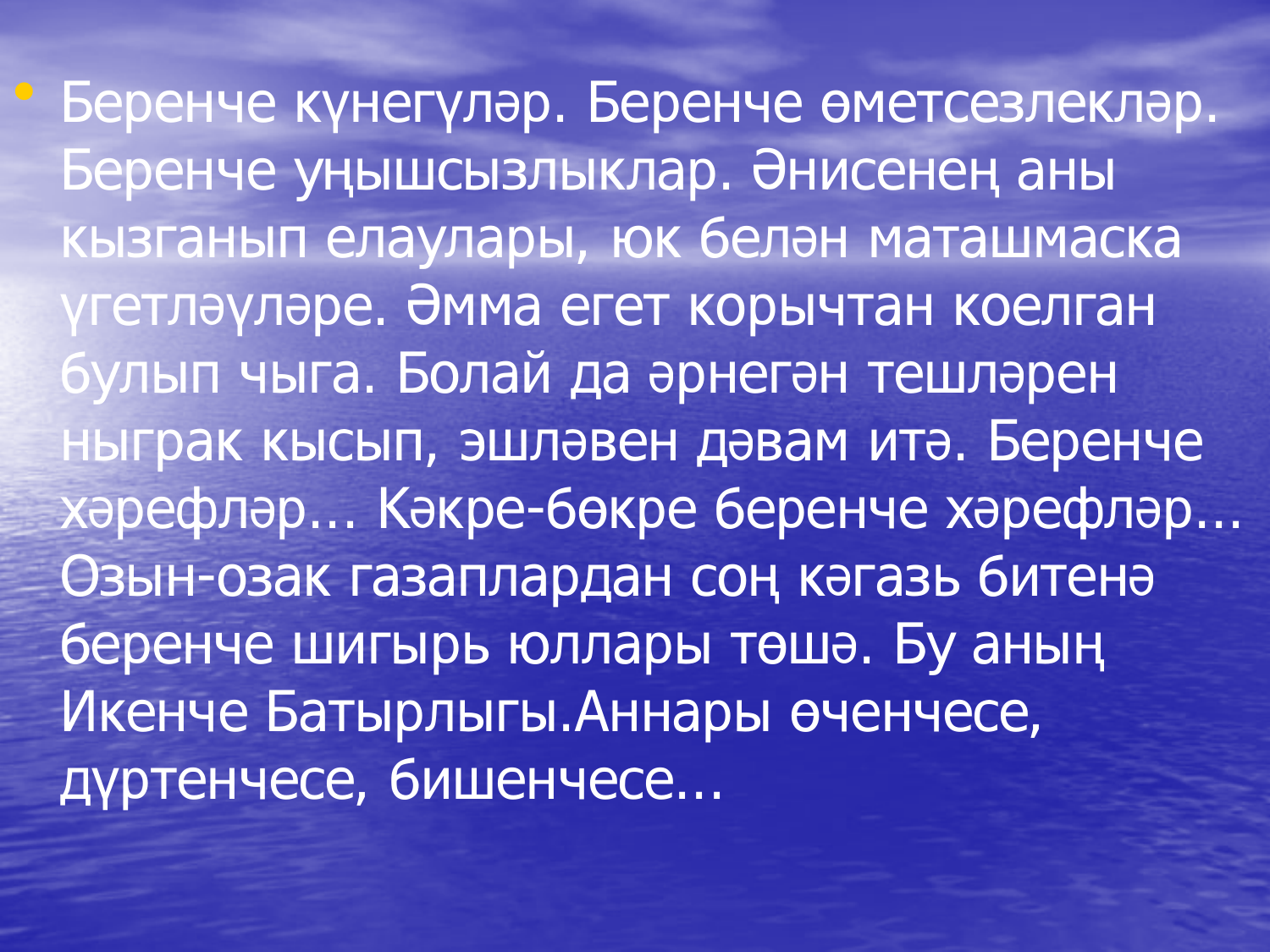

Беренче күнегүләр. Беренче өметсезлекләр. Беренче уңышсызлыклар. Әнисенең аны кызганып елаулары, юк белән маташмаска үгетләүләре. Әмма егет корычтан коелган булып чыга. Болай да әрнегән тешләрен ныграк кысып, эшләвен дәвам итә. Беренче хәрефләр... Кәкре-бөкре беренче хәрефләр... Озын-озак газаплардан соң кәгазь битенә беренче шигырь юллары төшә. Бу аның Икенче Батырлыгы.Аннары өченчесе, дүртенчесе, бишенчесе...